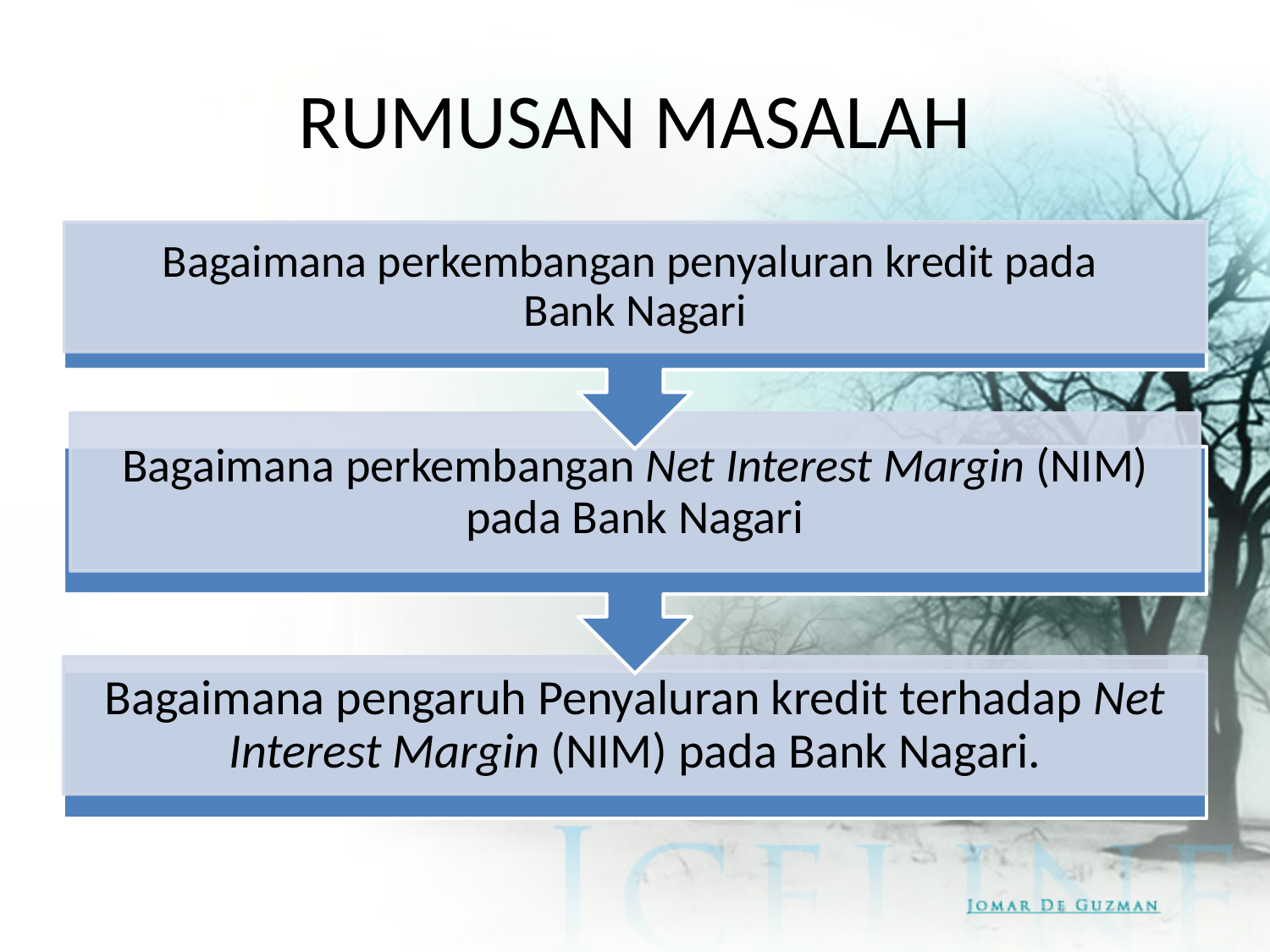

# RUMUSAN MASALAH

Bagaimana pengaruh Penyaluran kredit terhadap Net Interest Margin (NIM) pada Bank Nagari.

Bagaimana perkembangan Net Interest Margin (NIM) pada Bank Nagari

Bagaimana perkembangan penyaluran kredit pada
Bank Nagari